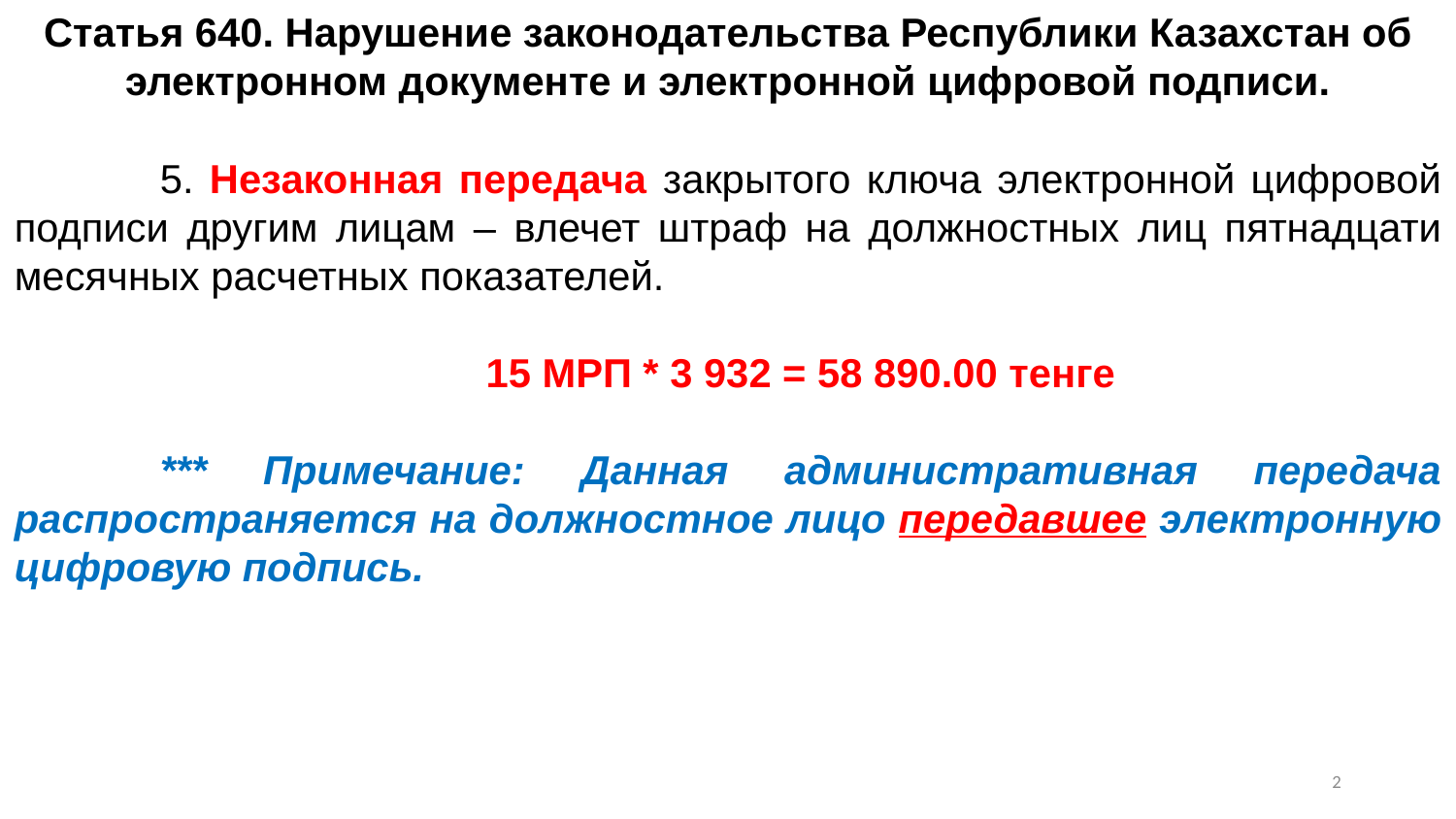

Статья 640. Нарушение законодательства Республики Казахстан об электронном документе и электронной цифровой подписи.

	5. Незаконная передача закрытого ключа электронной цифровой подписи другим лицам – влечет штраф на должностных лиц пятнадцати месячных расчетных показателей.

	15 МРП * 3 932 = 58 890.00 тенге

	*** Примечание: Данная административная передача распространяется на должностное лицо передавшее электронную цифровую подпись.
2